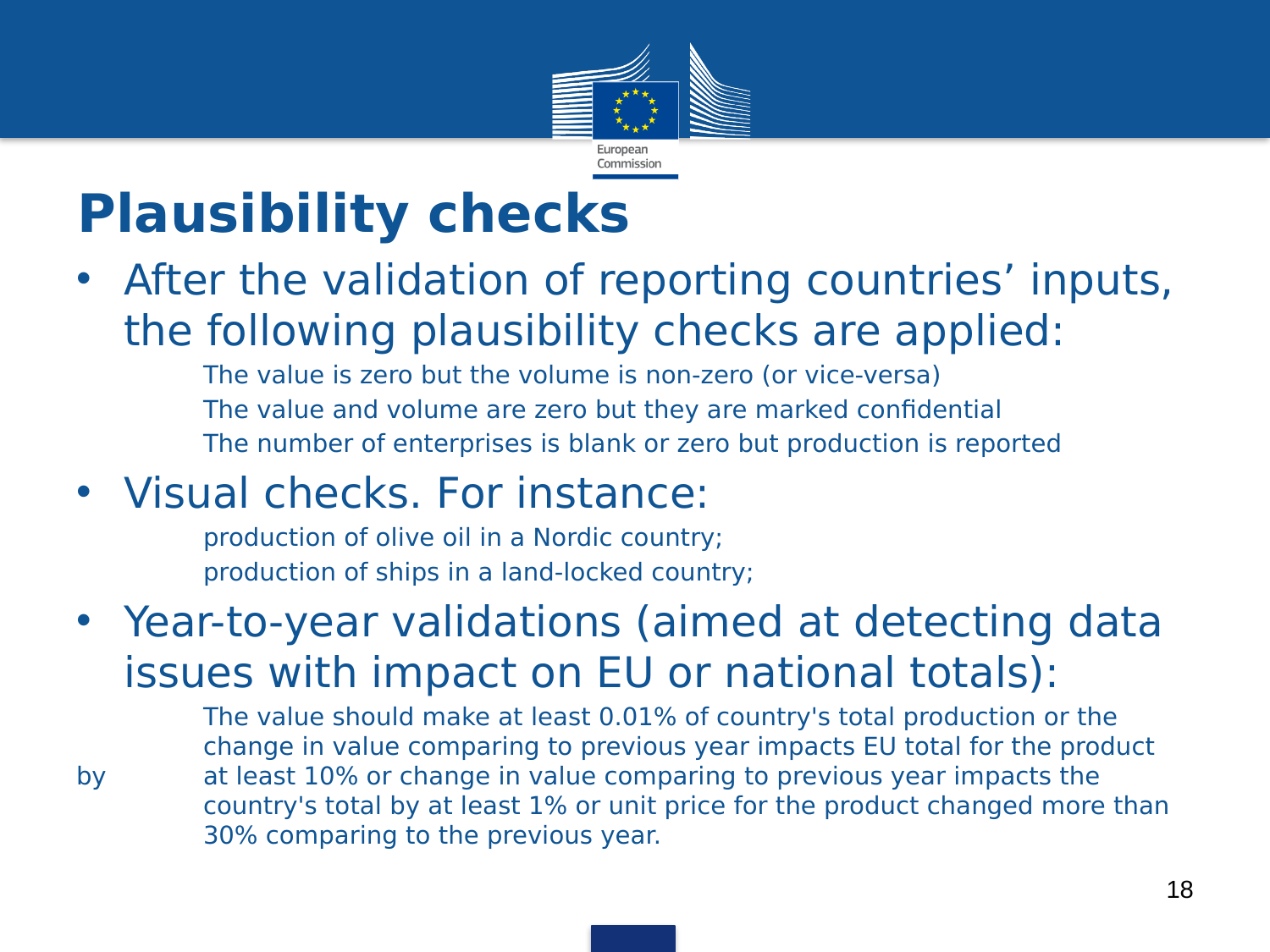

# Plausibility checks
After the validation of reporting countries’ inputs, the following plausibility checks are applied:
The value is zero but the volume is non-zero (or vice-versa)
The value and volume are zero but they are marked confidential
The number of enterprises is blank or zero but production is reported
Visual checks. For instance:
production of olive oil in a Nordic country;
production of ships in a land-locked country;
Year-to-year validations (aimed at detecting data issues with impact on EU or national totals):
	The value should make at least 0.01% of country's total production or the 	change in value comparing to previous year impacts EU total for the product by 	at least 10% or change in value comparing to previous year impacts the 	country's total by at least 1% or unit price for the product changed more than 	30% comparing to the previous year.
18